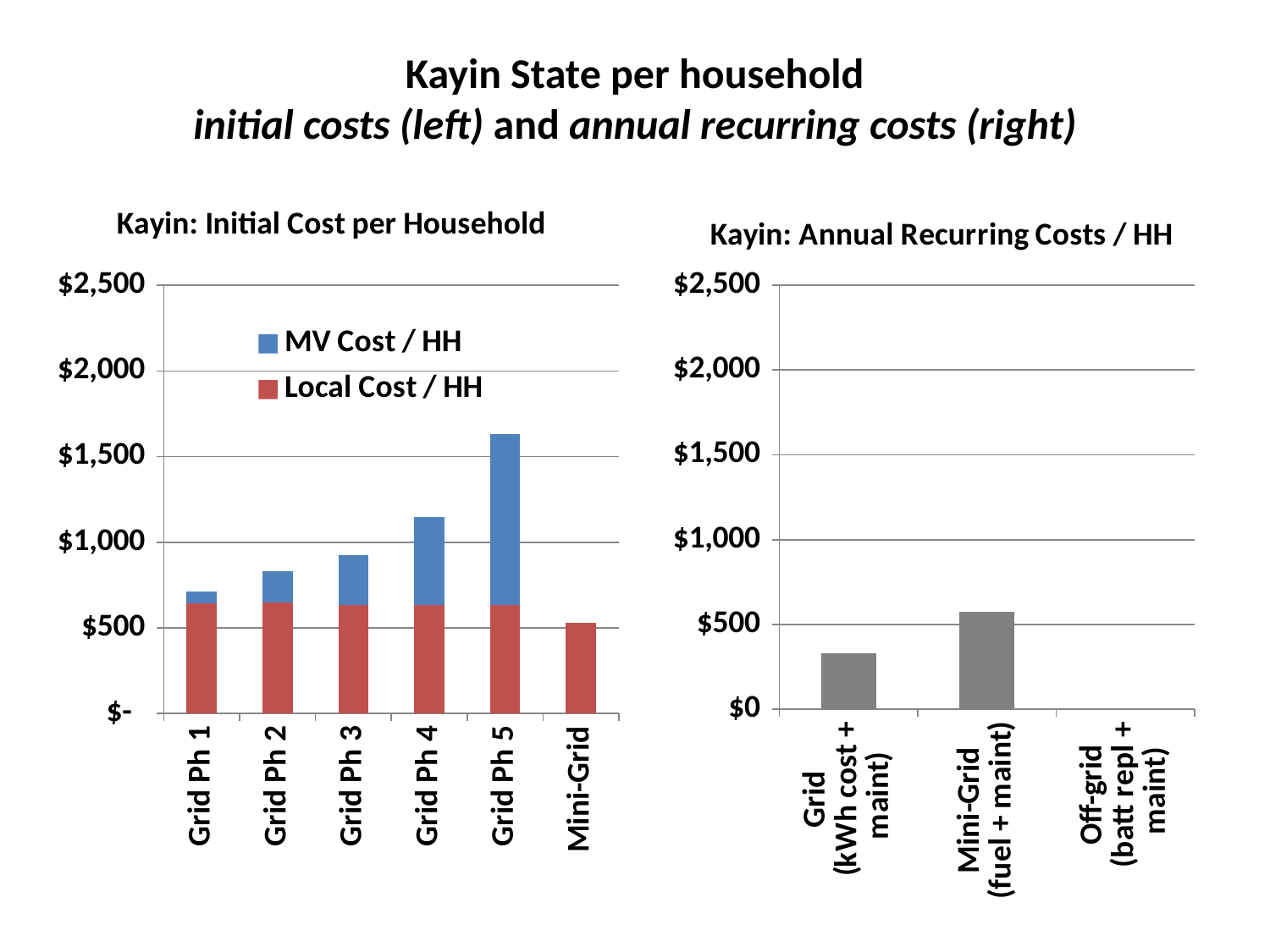

# Kayin State per household initial costs (left) and annual recurring costs (right)

[unsupported chart]

[unsupported chart]